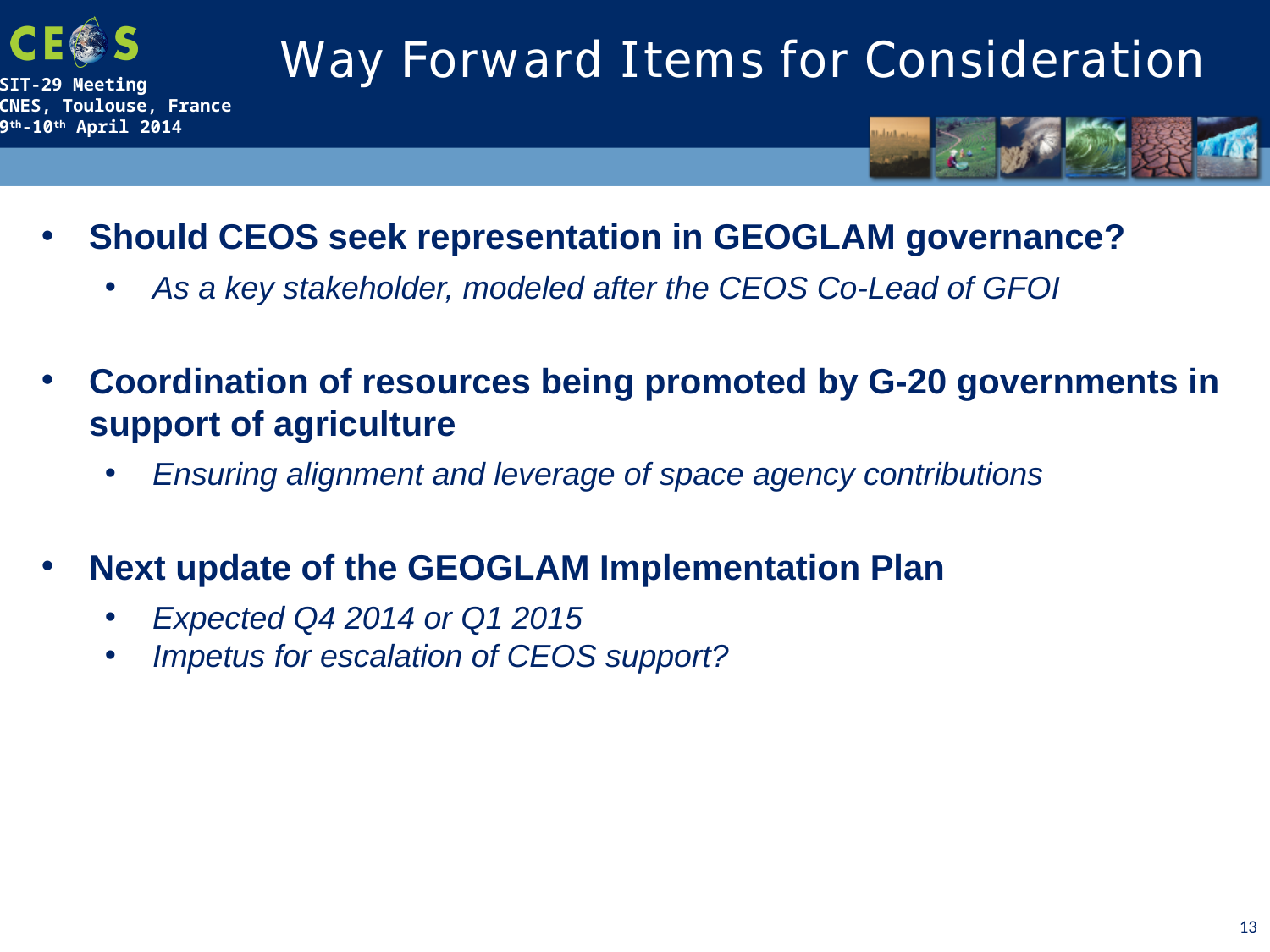

Way Forward Items for Consideration
Should CEOS seek representation in GEOGLAM governance?
As a key stakeholder, modeled after the CEOS Co-Lead of GFOI

Coordination of resources being promoted by G-20 governments in support of agriculture
Ensuring alignment and leverage of space agency contributions

Next update of the GEOGLAM Implementation Plan
Expected Q4 2014 or Q1 2015
Impetus for escalation of CEOS support?

13